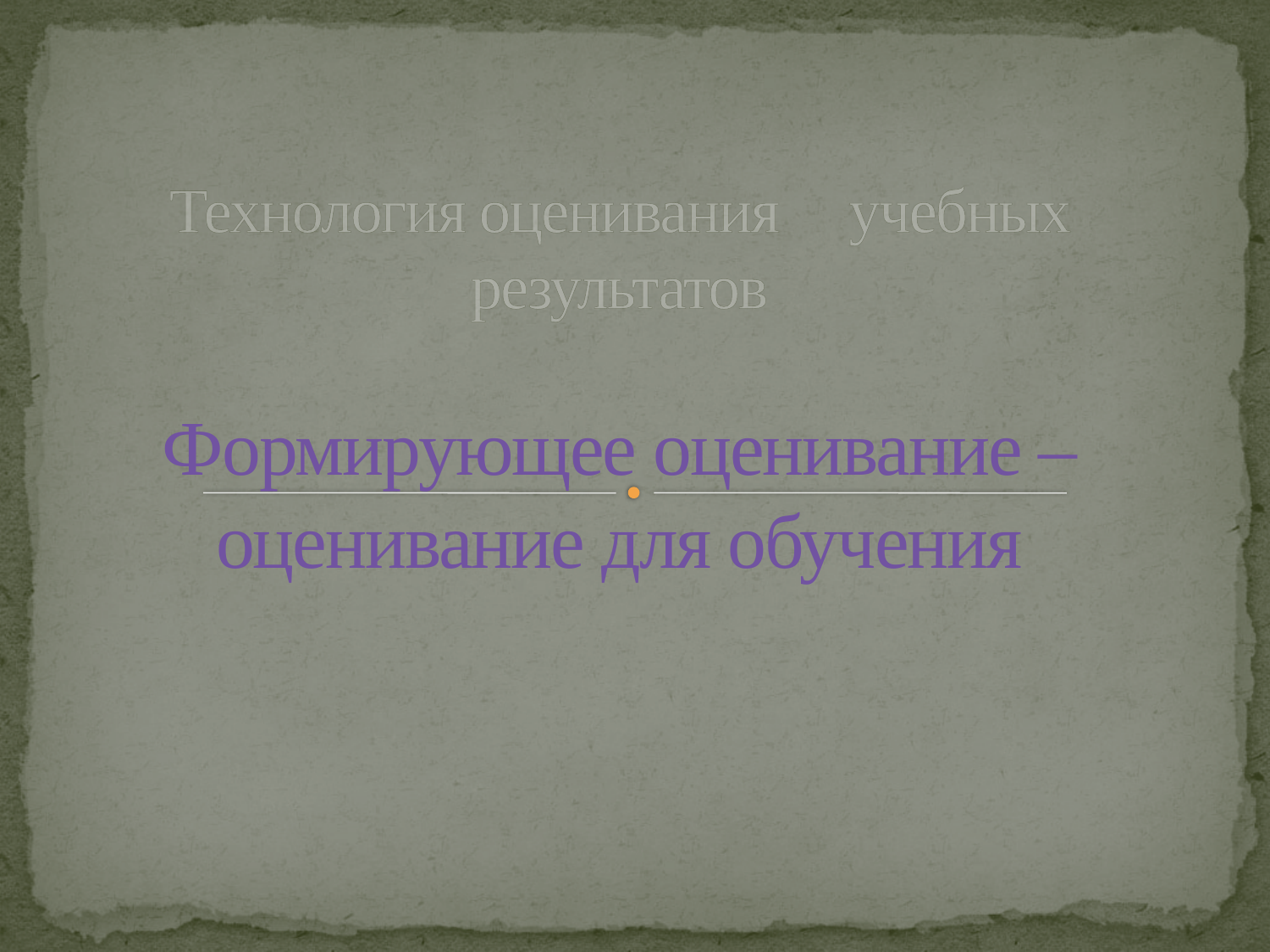

# Технология оценивания     учебных результатов Формирующее оценивание – оценивание для обучения